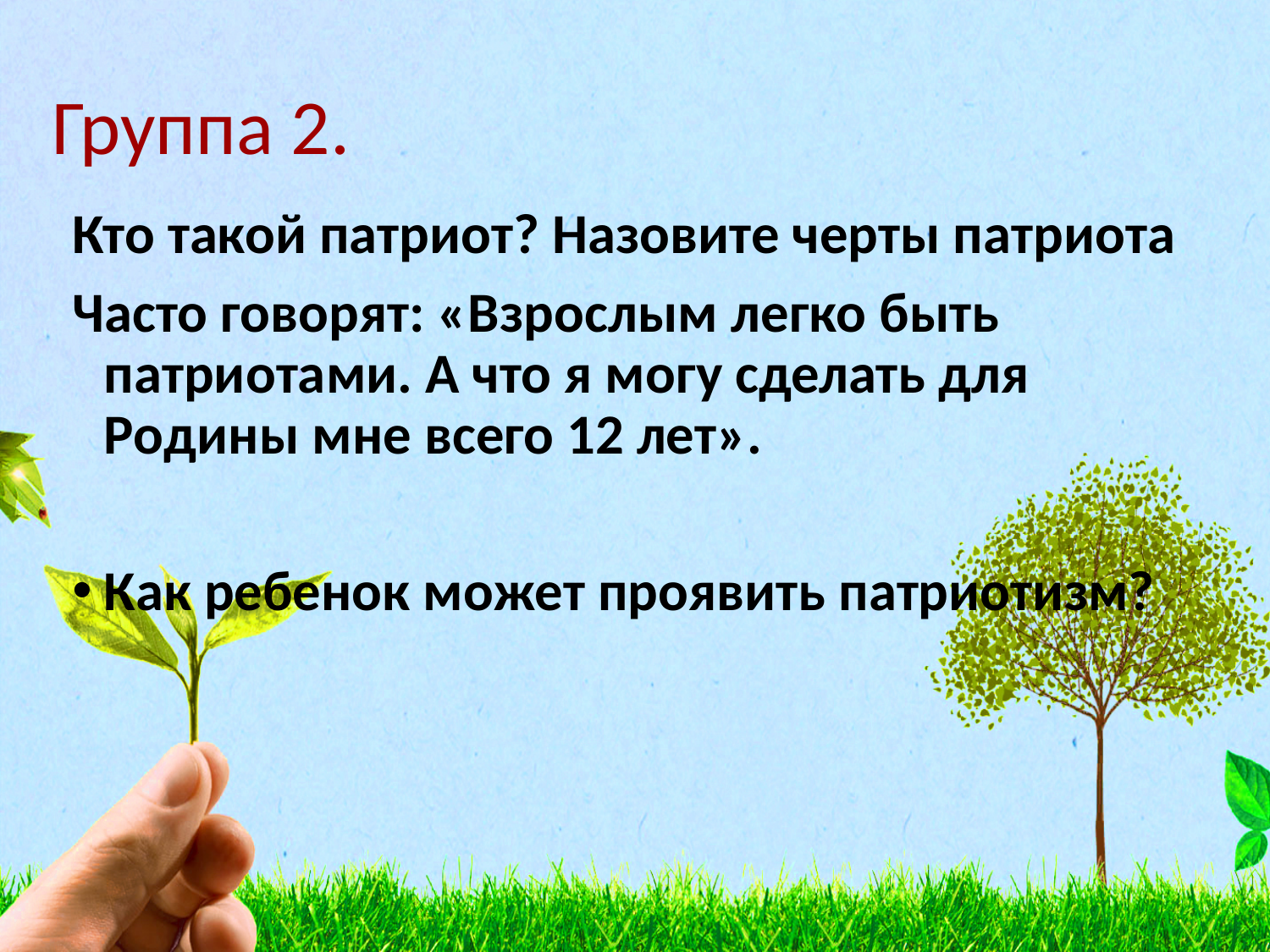

# Группа 2.
Кто такой патриот? Назовите черты патриота
Часто говорят: «Взрослым легко быть патриотами. А что я могу сделать для Родины мне всего 12 лет».

Как ребенок может проявить патриотизм?